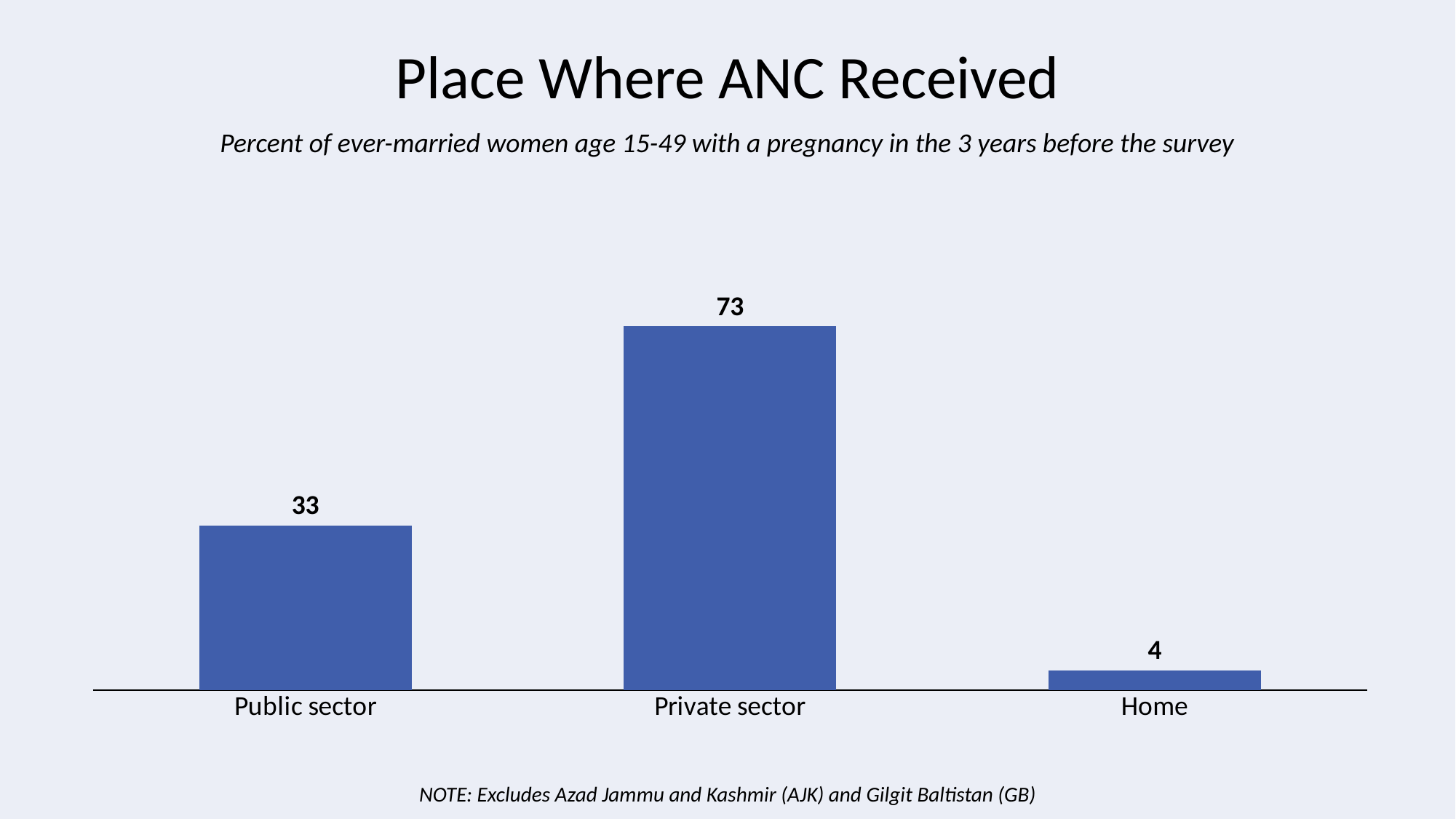

# Place Where ANC Received
Percent of ever-married women age 15-49 with a pregnancy in the 3 years before the survey

### Chart

| Category | Series 1 |
|---|---|
| Public sector | 33.0 |
| Private sector | 73.0 |
| Home | 4.0 |
NOTE: Excludes Azad Jammu and Kashmir (AJK) and Gilgit Baltistan (GB)